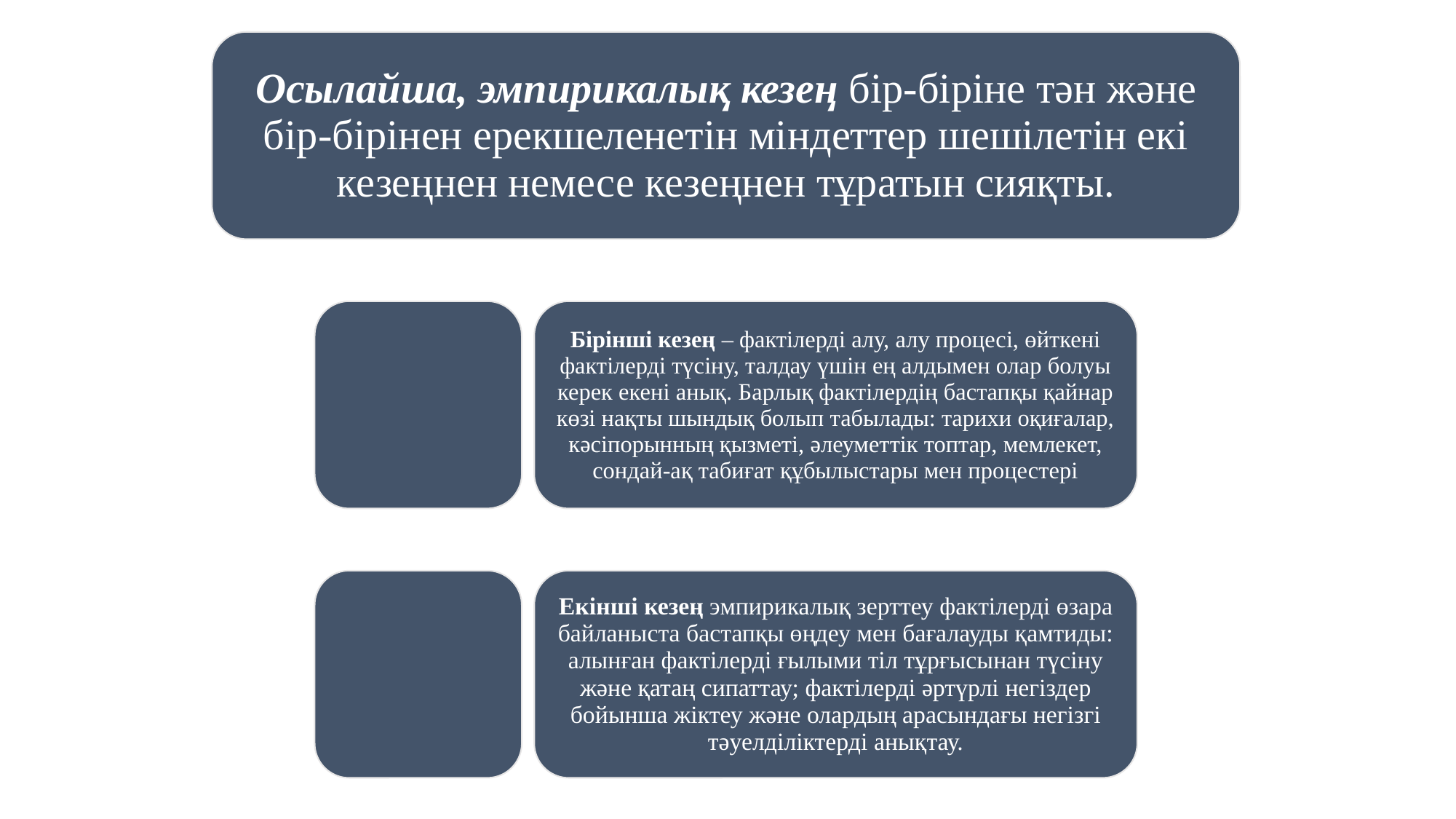

Осылайша, эмпирикалық кезең бір-біріне тән және бір-бірінен ерекшеленетін міндеттер шешілетін екі кезеңнен немесе кезеңнен тұратын сияқты.
Бірінші кезең – фактілерді алу, алу процесі, өйткені фактілерді түсіну, талдау үшін ең алдымен олар болуы керек екені анық. Барлық фактілердің бастапқы қайнар көзі нақты шындық болып табылады: тарихи оқиғалар, кәсіпорынның қызметі, әлеуметтік топтар, мемлекет, сондай-ақ табиғат құбылыстары мен процестері
Екінші кезең эмпирикалық зерттеу фактілерді өзара байланыста бастапқы өңдеу мен бағалауды қамтиды: алынған фактілерді ғылыми тіл тұрғысынан түсіну және қатаң сипаттау; фактілерді әртүрлі негіздер бойынша жіктеу және олардың арасындағы негізгі тәуелділіктерді анықтау.